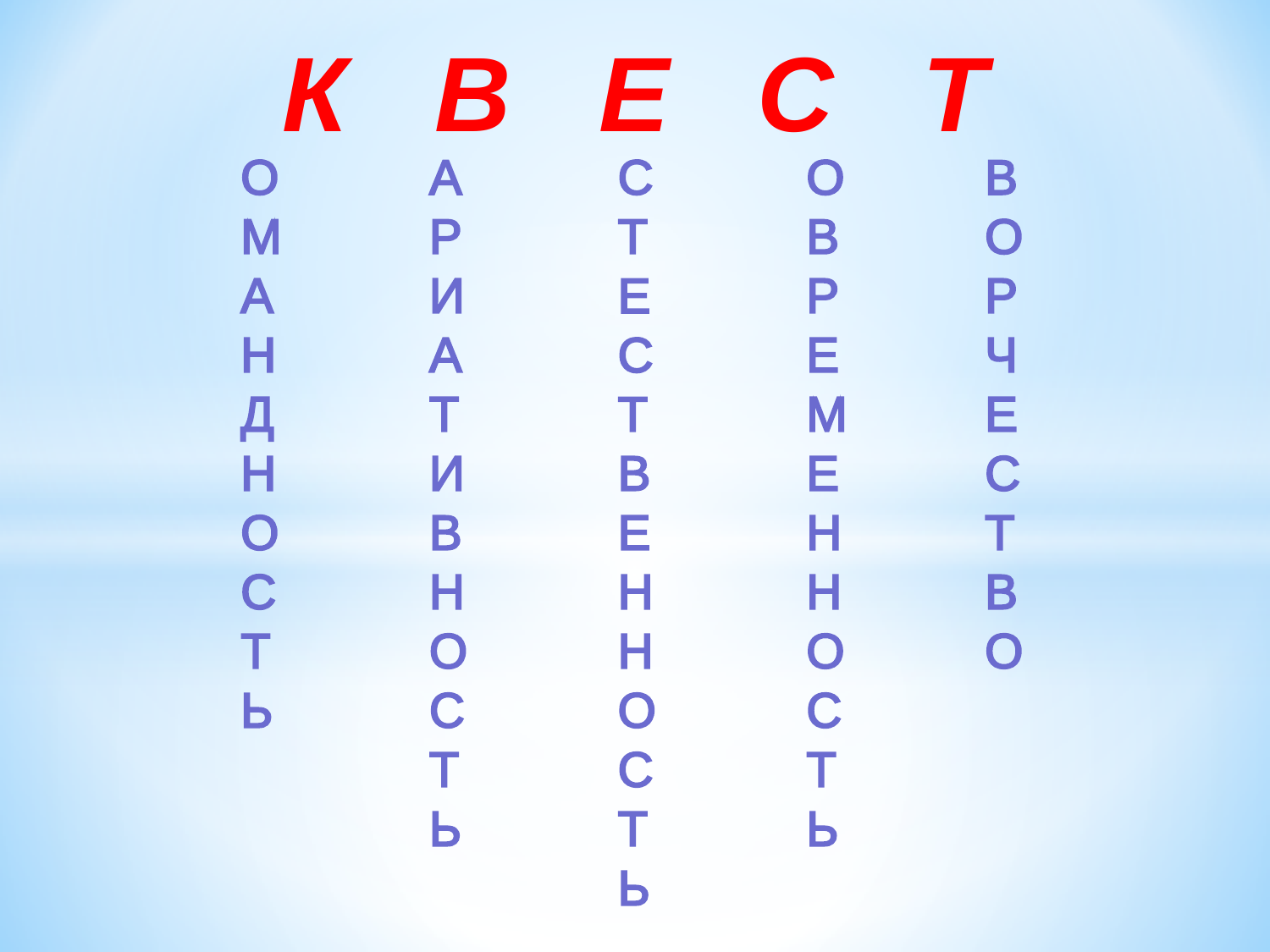

К   В   Е   С   Т

О
М
А
Н
Д
Н
О
С
Т
Ь

А
Р
И
А
Т
И
В
Н
О
С
Т
Ь

С
Т
Е
С
Т
В
Е
Н
Н
О
С
Т
Ь

О
В
Р
Е
М
Е
Н
Н
О
С
Т
Ь

В
О
Р
Ч
Е
С
Т
В
О